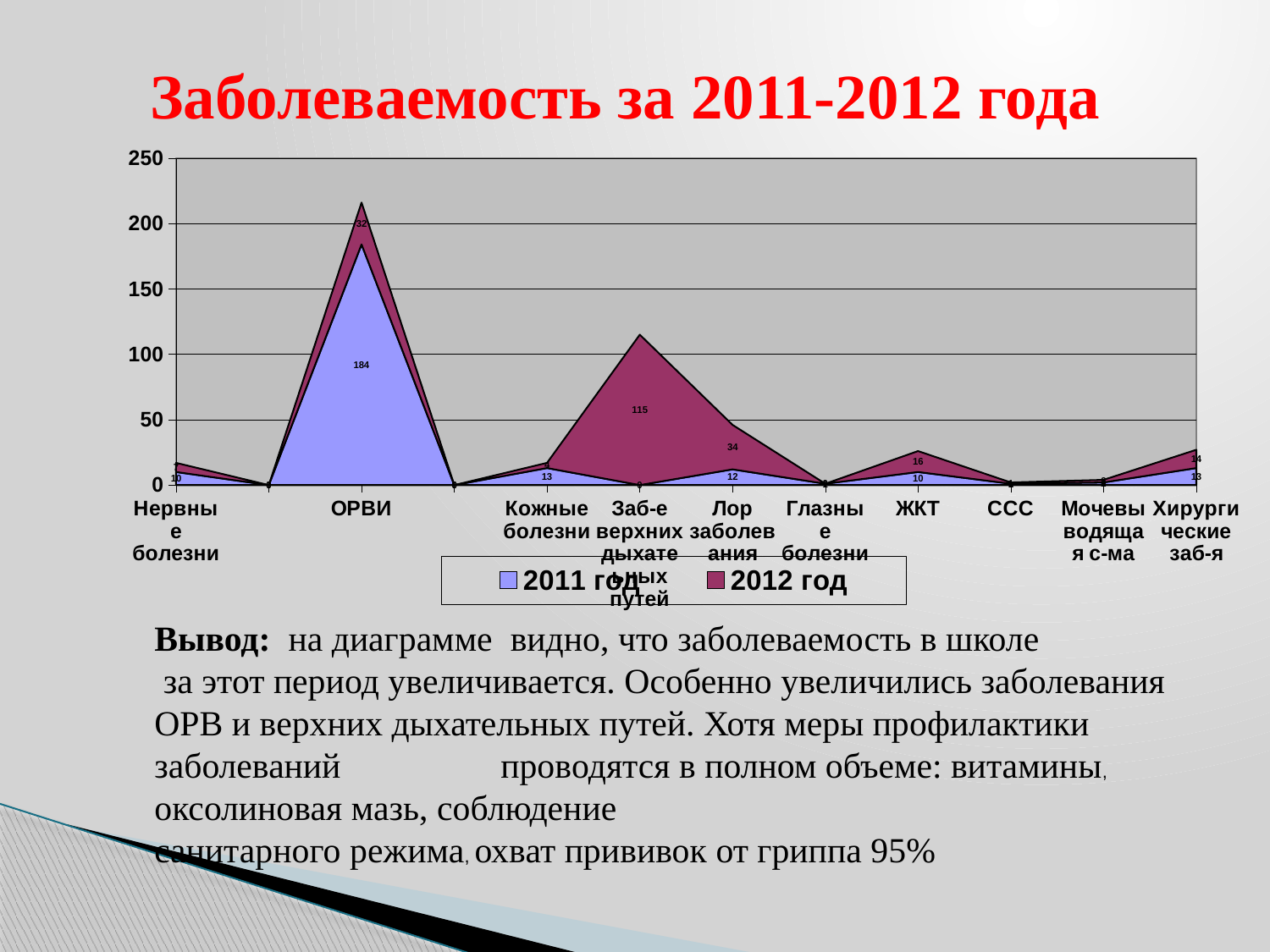

# Заболеваемость за 2011-2012 года

### Chart

| Category | 2011 год | 2012 год |
|---|---|---|
| Нервные болезни | 10.0 | 7.0 |
|  | None | None |
| ОРВИ | 184.0 | 32.0 |
|  | None | None |
| Кожные болезни  | 13.0 | 4.0 |
| Заб-е верхних дыхатеьных путей | None | 115.0 |
| Лор заболевания | 12.0 | 34.0 |
| Глазные болезни | 1.0 | None |
| ЖКТ | 10.0 | 16.0 |
| ССС | 1.0 | 1.0 |
| Мочевыводящая с-ма | 2.0 | 2.0 |
| Хирургические заб-я | 13.0 | 14.0 |
Вывод:  на диаграмме  видно, что заболеваемость в школе
 за этот период увеличивается. Особенно увеличились заболевания
ОРВ и верхних дыхательных путей. Хотя меры профилактики
заболеваний                  проводятся в полном объеме: витамины,
оксолиновая мазь, соблюдение
санитарного режима, охват прививок от гриппа 95%